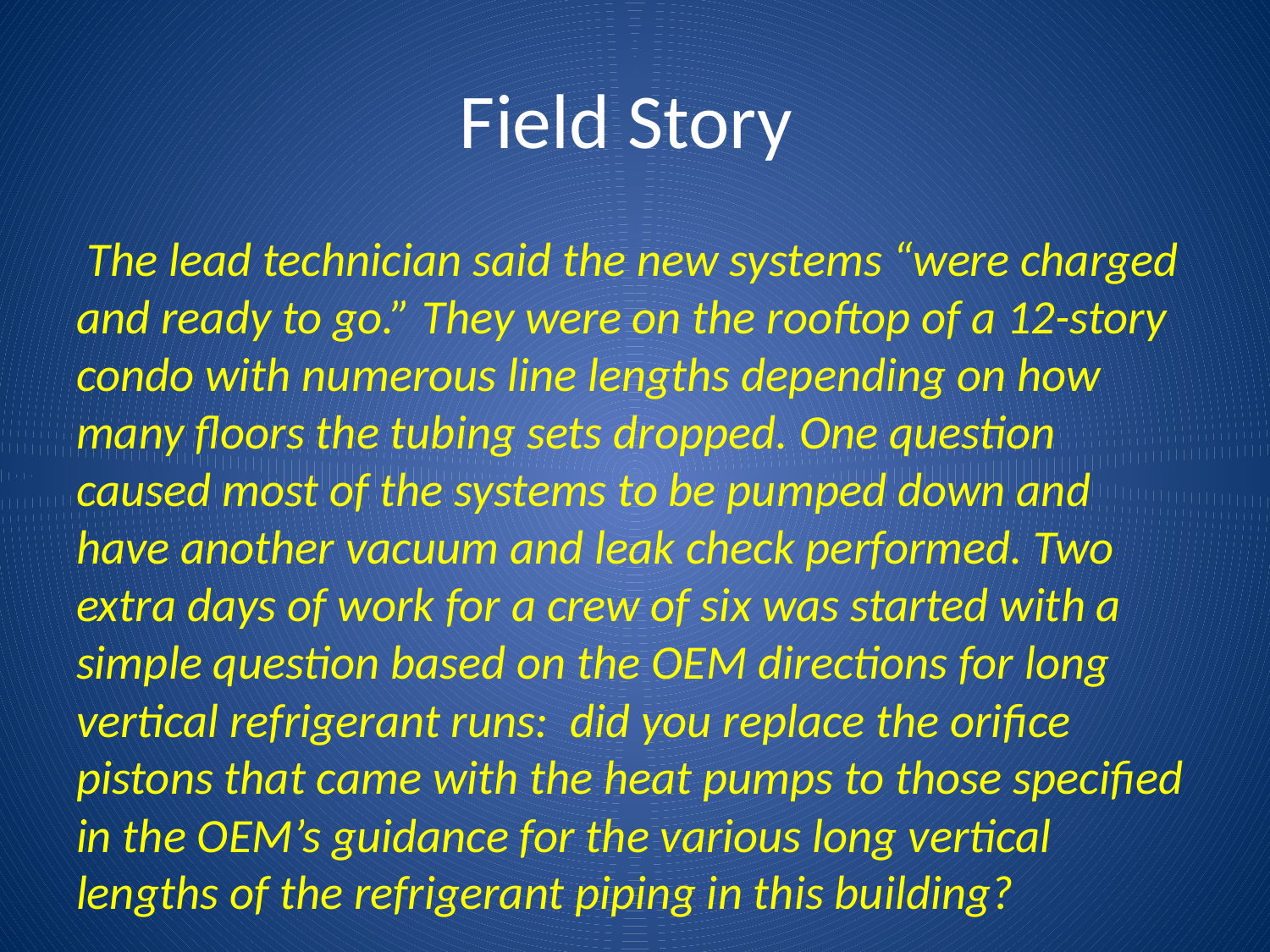

# Field Story
 The lead technician said the new systems “were charged and ready to go.” They were on the rooftop of a 12-story condo with numerous line lengths depending on how many floors the tubing sets dropped. One question caused most of the systems to be pumped down and have another vacuum and leak check performed. Two extra days of work for a crew of six was started with a simple question based on the OEM directions for long vertical refrigerant runs:  did you replace the orifice pistons that came with the heat pumps to those specified in the OEM’s guidance for the various long vertical lengths of the refrigerant piping in this building?